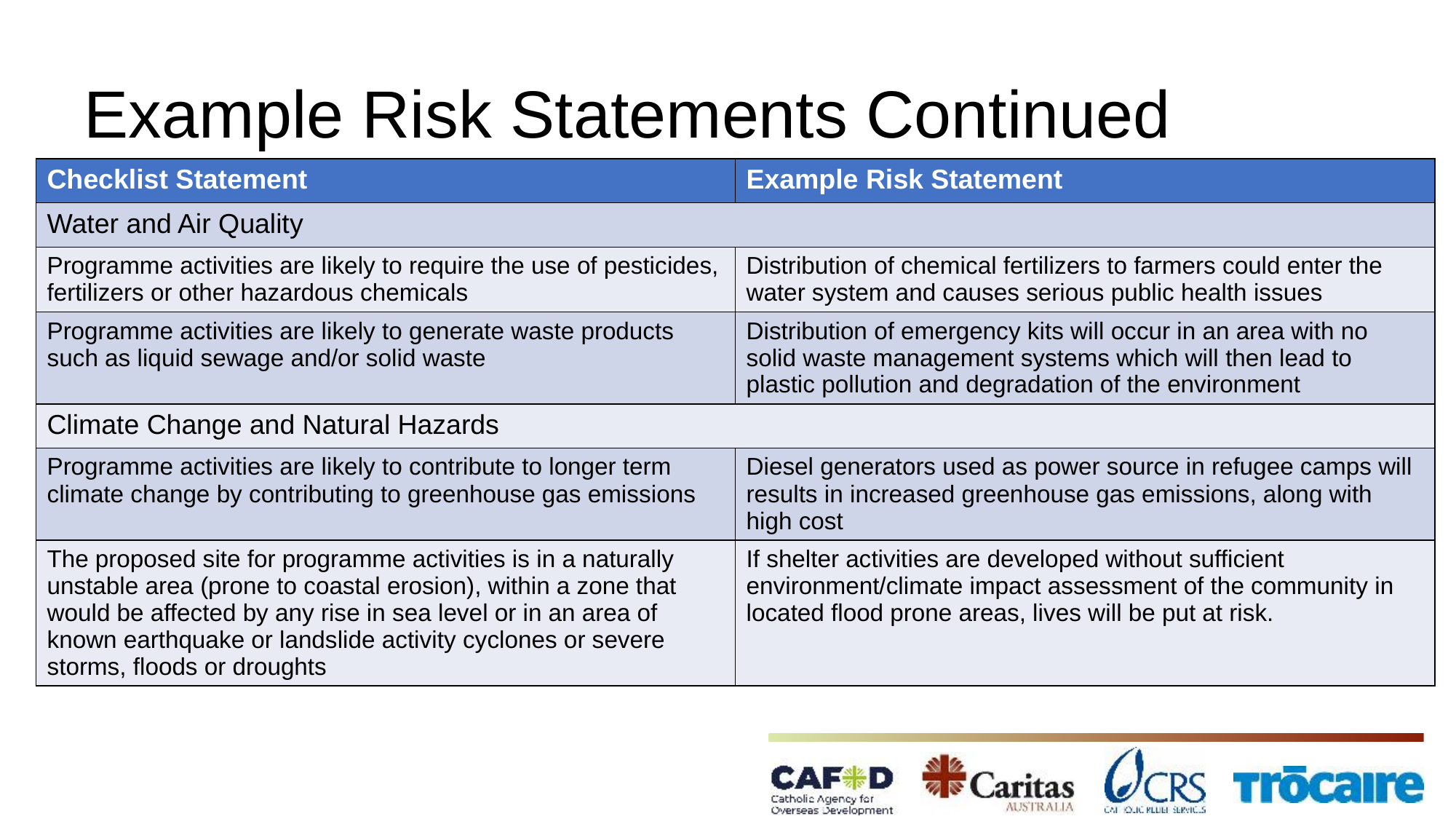

# Example Risk Statements Continued
| Checklist Statement | Example Risk Statement |
| --- | --- |
| Water and Air Quality |  |
| Programme activities are likely to require the use of pesticides, fertilizers or other hazardous chemicals | Distribution of chemical fertilizers to farmers could enter the water system and causes serious public health issues |
| Programme activities are likely to generate waste products such as liquid sewage and/or solid waste | Distribution of emergency kits will occur in an area with no solid waste management systems which will then lead to plastic pollution and degradation of the environment |
| Climate Change and Natural Hazards |  |
| Programme activities are likely to contribute to longer term climate change by contributing to greenhouse gas emissions | Diesel generators used as power source in refugee camps will results in increased greenhouse gas emissions, along with high cost |
| The proposed site for programme activities is in a naturally unstable area (prone to coastal erosion), within a zone that would be affected by any rise in sea level or in an area of known earthquake or landslide activity cyclones or severe storms, floods or droughts | If shelter activities are developed without sufficient environment/climate impact assessment of the community in located flood prone areas, lives will be put at risk. |